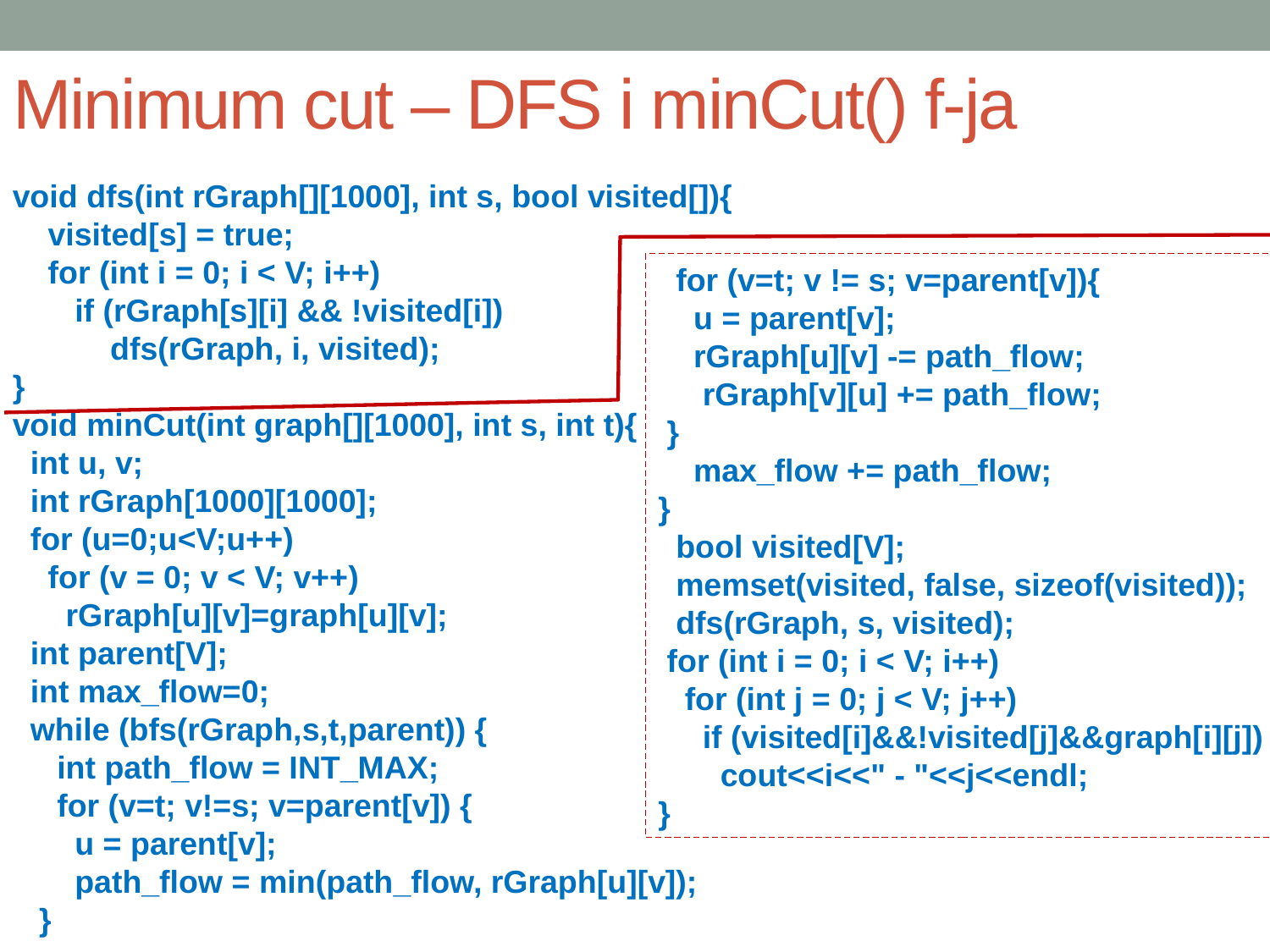

# Minimum cut – DFS i minCut() f-ja
void dfs(int rGraph[][1000], int s, bool visited[]){
    visited[s] = true;
    for (int i = 0; i < V; i++)
       if (rGraph[s][i] && !visited[i])
           dfs(rGraph, i, visited);
}
void minCut(int graph[][1000], int s, int t){
  int u, v;
  int rGraph[1000][1000];
  for (u=0;u<V;u++)
    for (v = 0; v < V; v++)
      rGraph[u][v]=graph[u][v];
  int parent[V];
  int max_flow=0;
  while (bfs(rGraph,s,t,parent)) {
     int path_flow = INT_MAX;
     for (v=t; v!=s; v=parent[v]) {
       u = parent[v];
       path_flow = min(path_flow, rGraph[u][v]);
   }

  for (v=t; v != s; v=parent[v]){
    u = parent[v];
    rGraph[u][v] -= path_flow;
     rGraph[v][u] += path_flow;
 }
    max_flow += path_flow;
}
  bool visited[V];
  memset(visited, false, sizeof(visited));
  dfs(rGraph, s, visited);
 for (int i = 0; i < V; i++)
   for (int j = 0; j < V; j++)
     if (visited[i]&&!visited[j]&&graph[i][j])
       cout<<i<<" - "<<j<<endl;
}